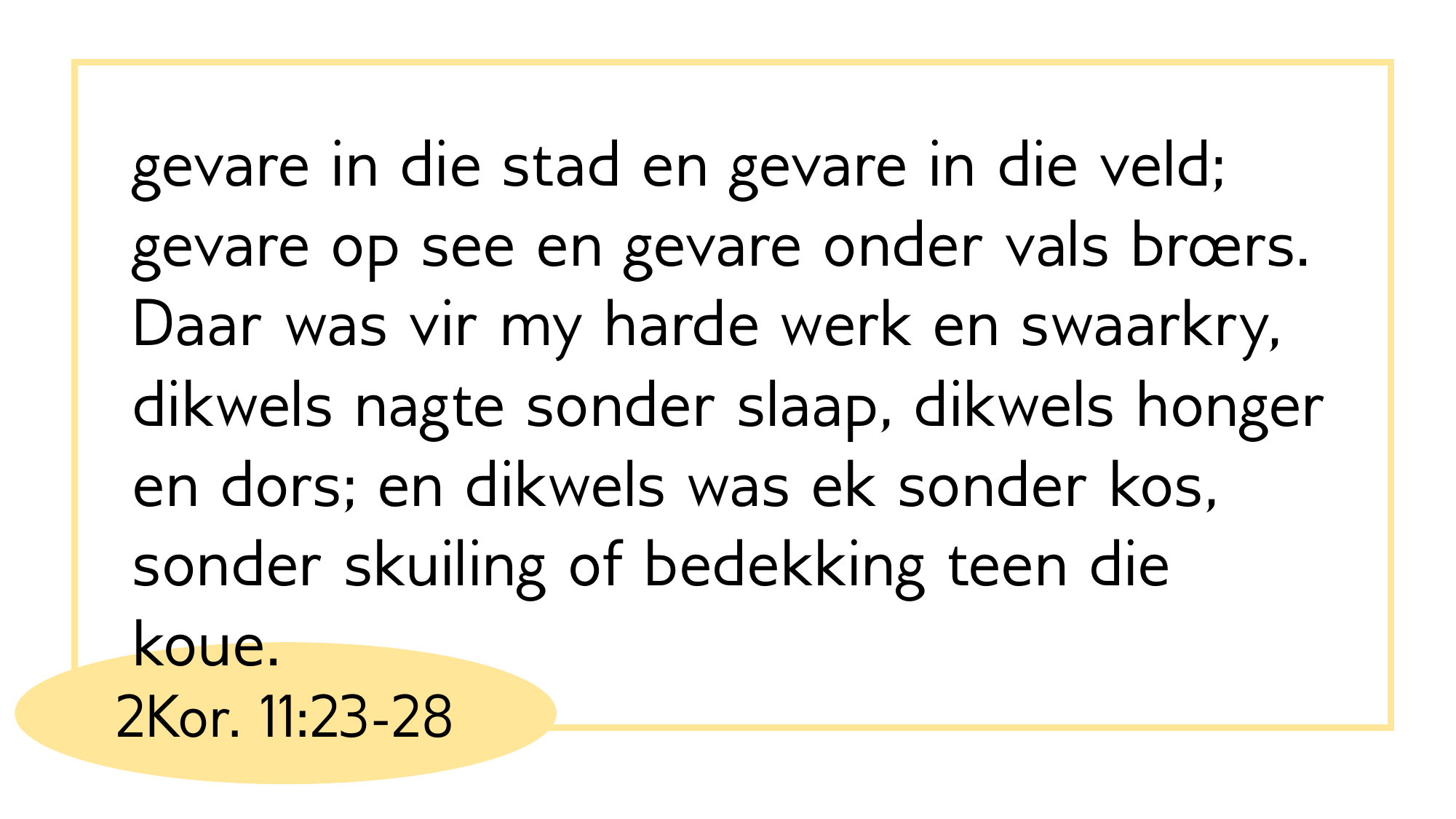

gevare in die stad en gevare in die veld; gevare op see en gevare onder vals broers. Daar was vir my harde werk en swaarkry, dikwels nagte sonder slaap, dikwels honger en dors; en dikwels was ek sonder kos, sonder skuiling of bedekking teen die koue.
2Kor. 11:23-28